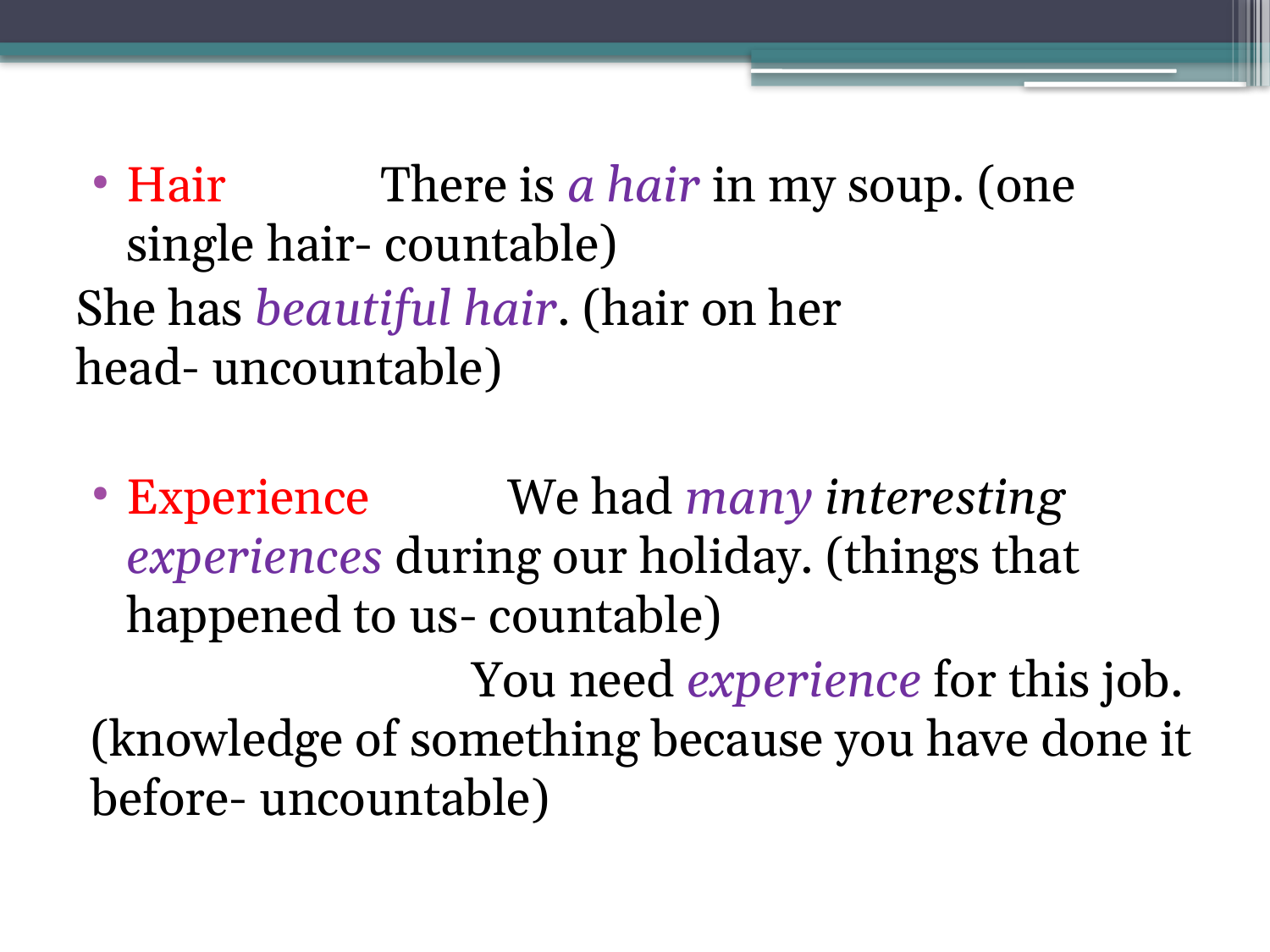

Hair		There is a hair in my soup. (one single hair- countable)
She has beautiful hair. (hair on her head- uncountable)

Experience 	We had many interesting experiences during our holiday. (things that happened to us- countable)
			You need experience for this job. (knowledge of something because you have done it before- uncountable)